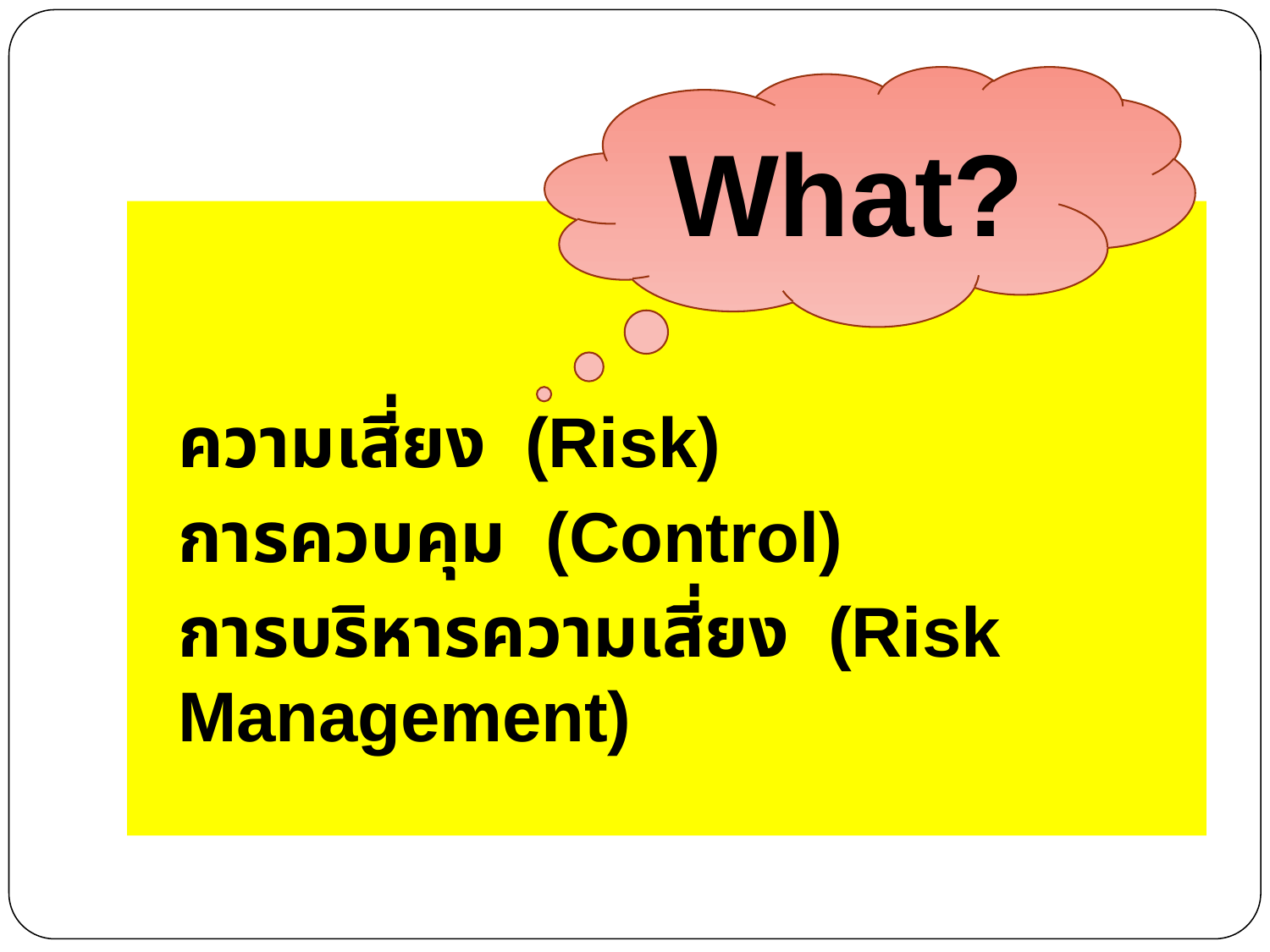

What?

	ความเสี่ยง  (Risk)
	การควบคุม  (Control)
	การบริหารความเสี่ยง  (Risk Management)